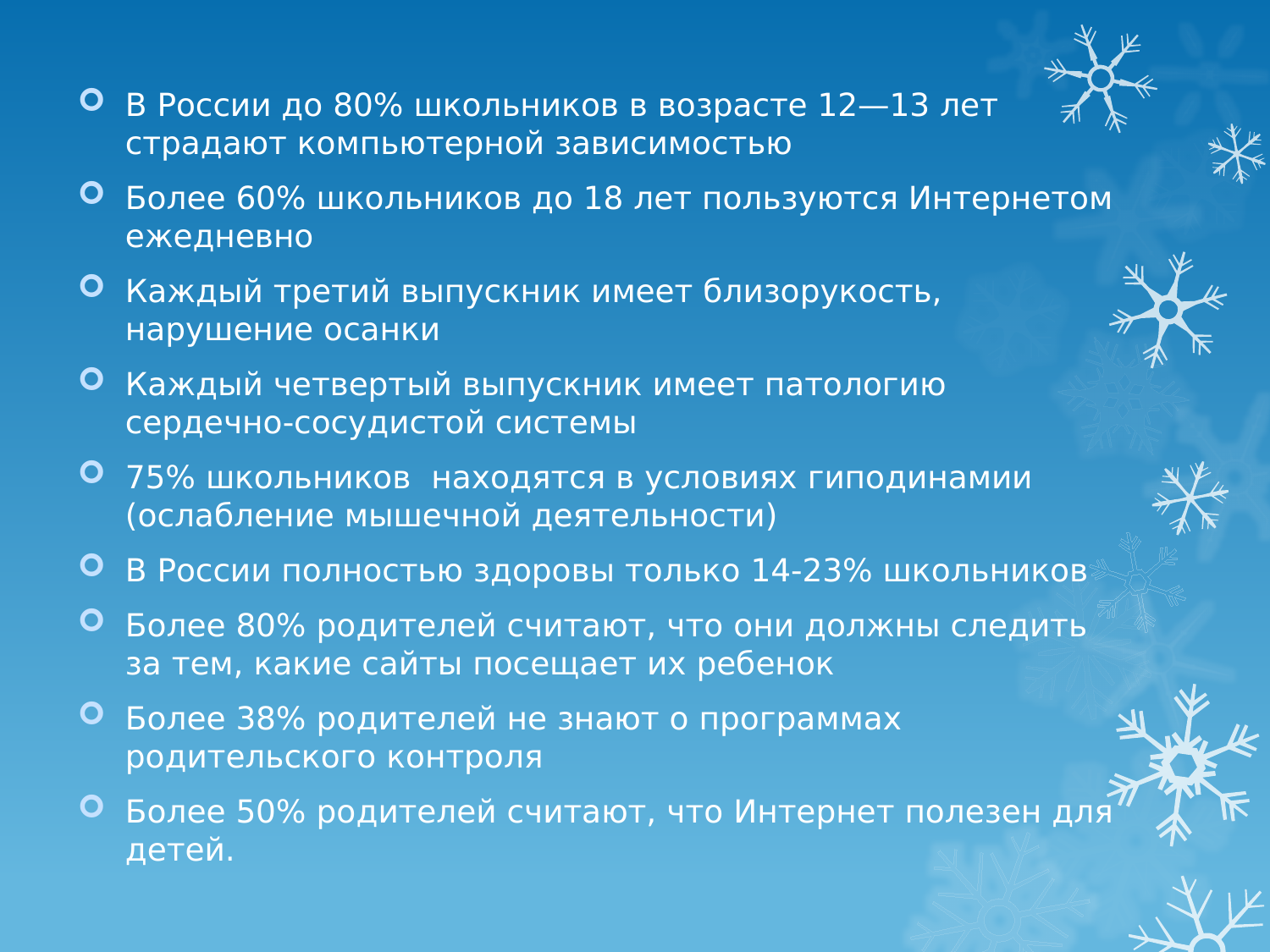

В России до 80% школьников в возрасте 12—13 лет страдают компьютерной зависимостью
Более 60% школьников до 18 лет пользуются Интернетом ежедневно
Каждый третий выпускник имеет близорукость, нарушение осанки
Каждый четвертый выпускник имеет патологию сердечно-сосудистой системы
75% школьников  находятся в условиях гиподинамии (ослабление мышечной деятельности)
В России полностью здоровы только 14-23% школьников
Более 80% родителей считают, что они должны следить за тем, какие сайты посещает их ребенок
Более 38% родителей не знают о программах  родительского контроля
Более 50% родителей считают, что Интернет полезен для детей.